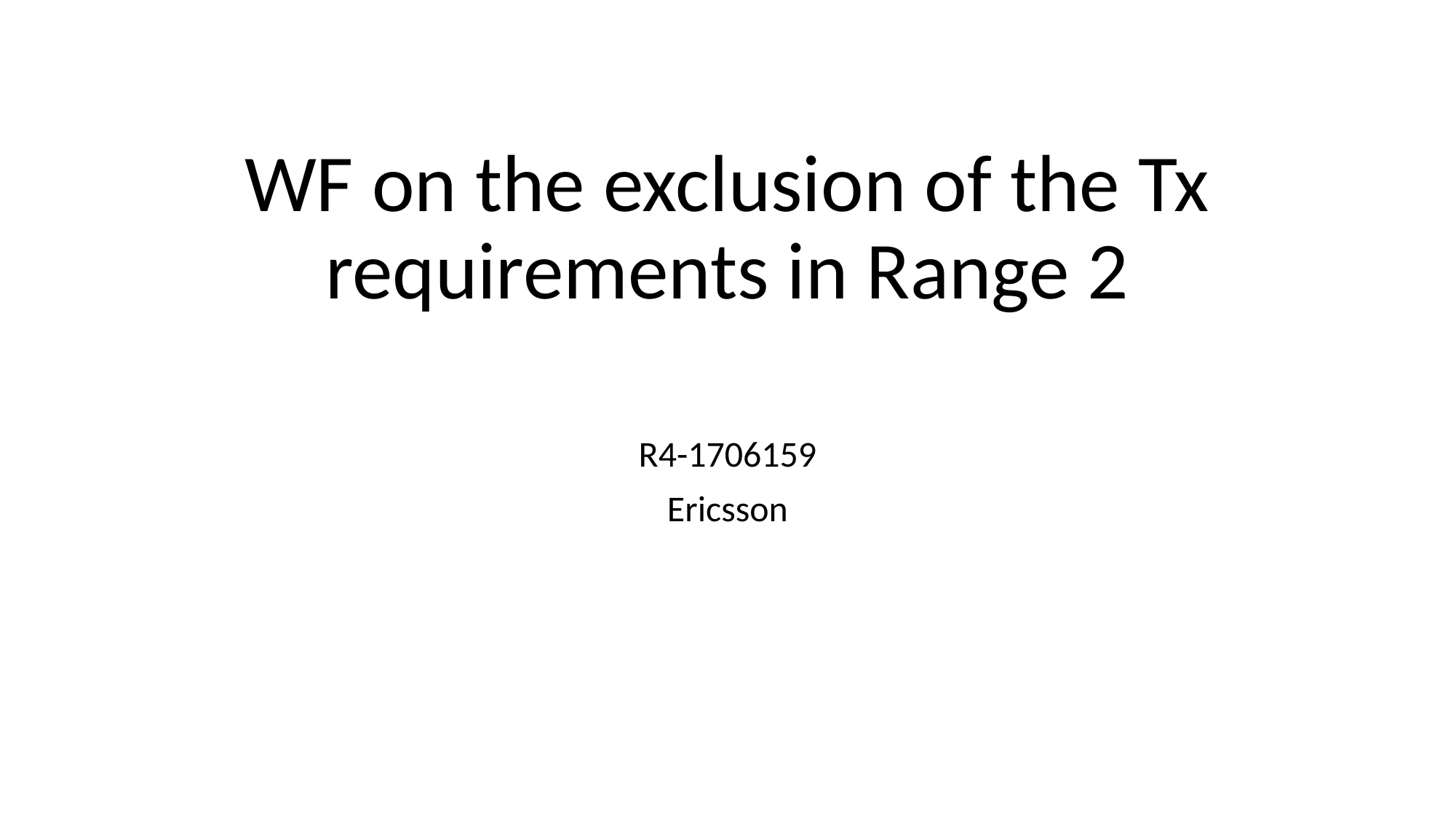

# WF on the exclusion of the Tx requirements in Range 2
R4-1706159
Ericsson